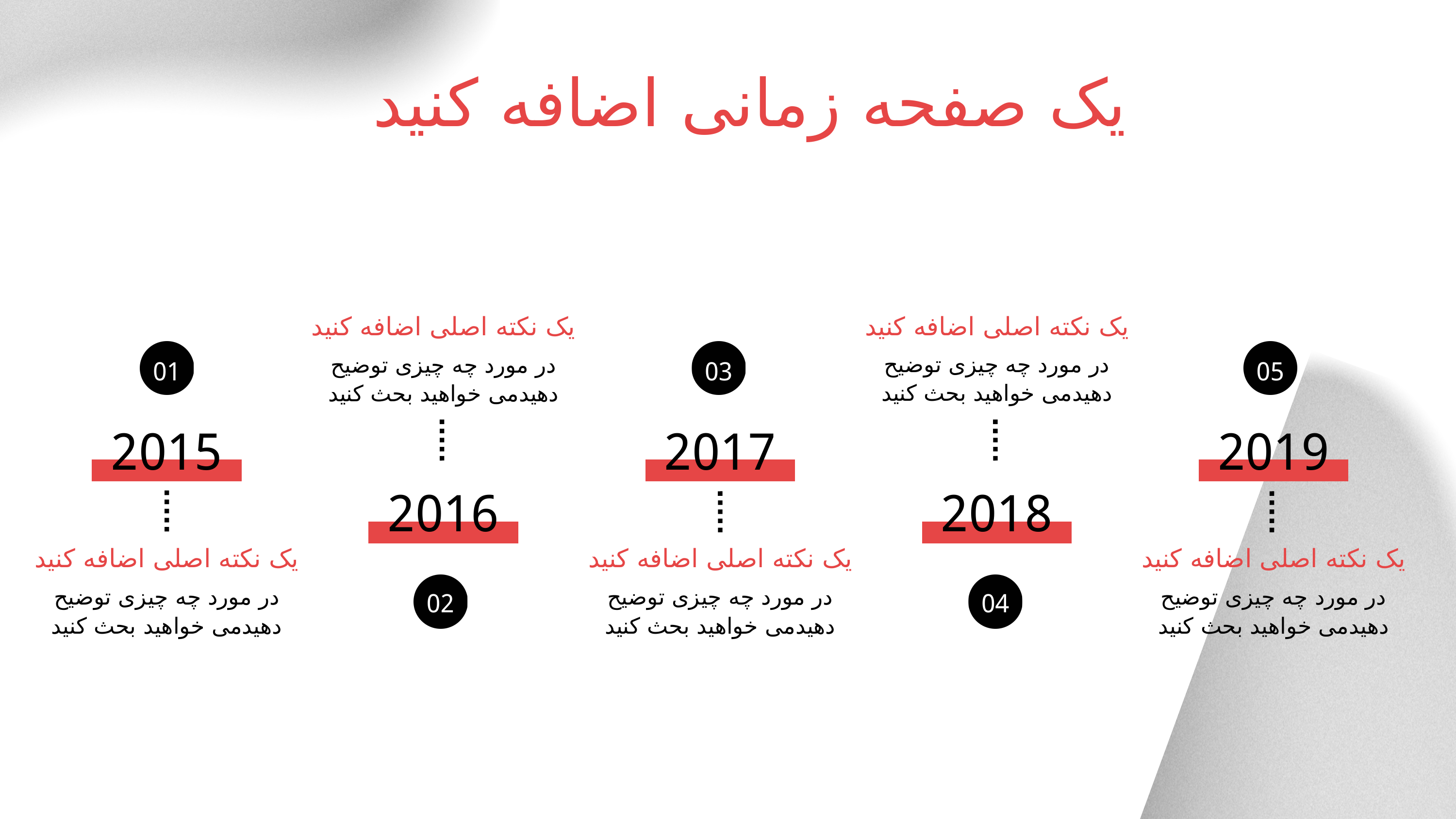

یک صفحه زمانی اضافه کنید
یک نکته اصلی اضافه کنید
در مورد چه چیزی توضیح دهیدمی خواهید بحث کنید
یک نکته اصلی اضافه کنید

01

03

05
در مورد چه چیزی توضیح دهیدمی خواهید بحث کنید
2017

2019

2015

2016

2018

یک نکته اصلی اضافه کنید
در مورد چه چیزی توضیح دهیدمی خواهید بحث کنید
یک نکته اصلی اضافه کنید
در مورد چه چیزی توضیح دهیدمی خواهید بحث کنید
یک نکته اصلی اضافه کنید
در مورد چه چیزی توضیح دهیدمی خواهید بحث کنید

02

04